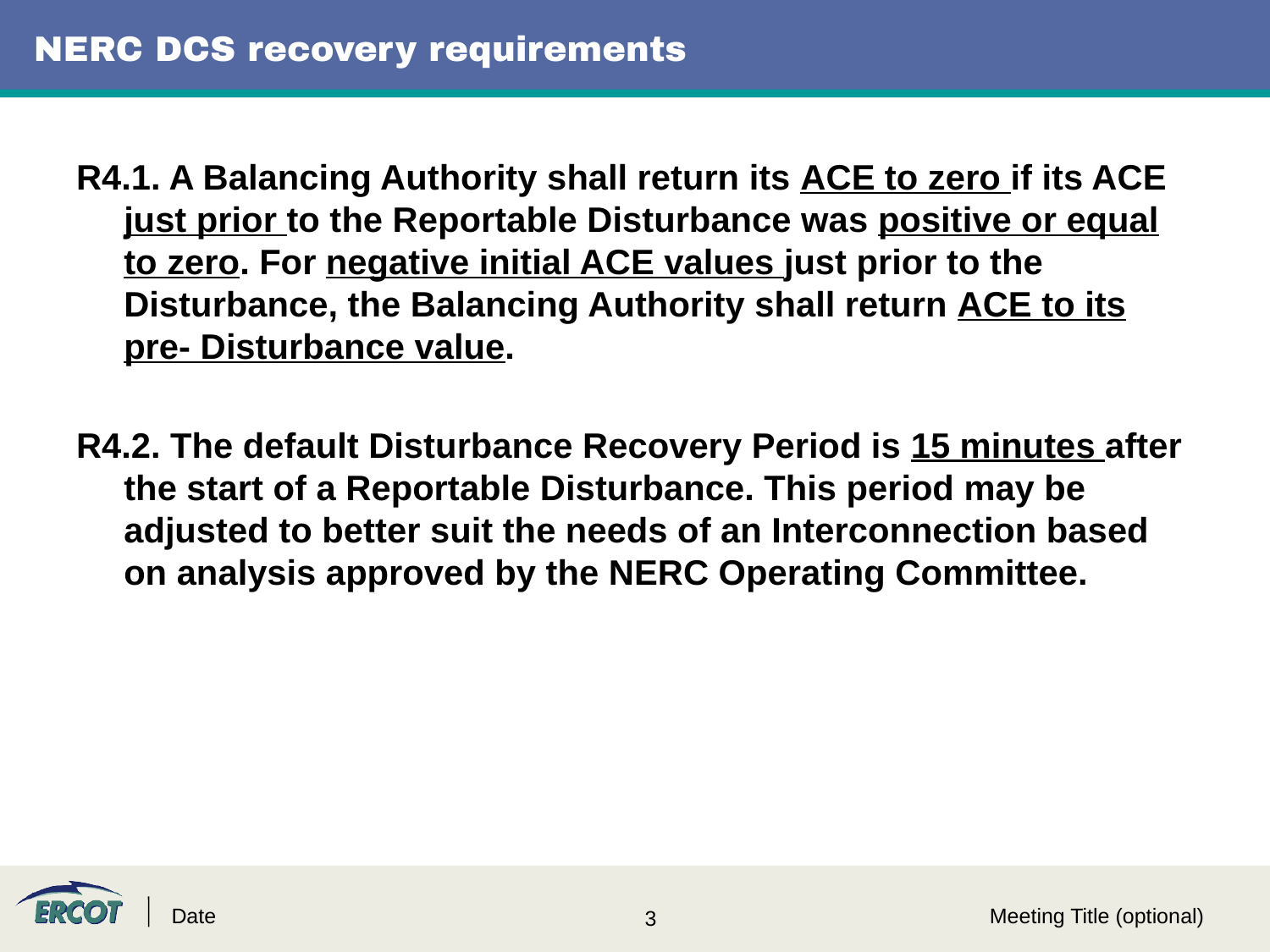

# NERC DCS recovery requirements
R4.1. A Balancing Authority shall return its ACE to zero if its ACE just prior to the Reportable Disturbance was positive or equal to zero. For negative initial ACE values just prior to the Disturbance, the Balancing Authority shall return ACE to its pre- Disturbance value.

R4.2. The default Disturbance Recovery Period is 15 minutes after the start of a Reportable Disturbance. This period may be adjusted to better suit the needs of an Interconnection based on analysis approved by the NERC Operating Committee.
Date
Meeting Title (optional)